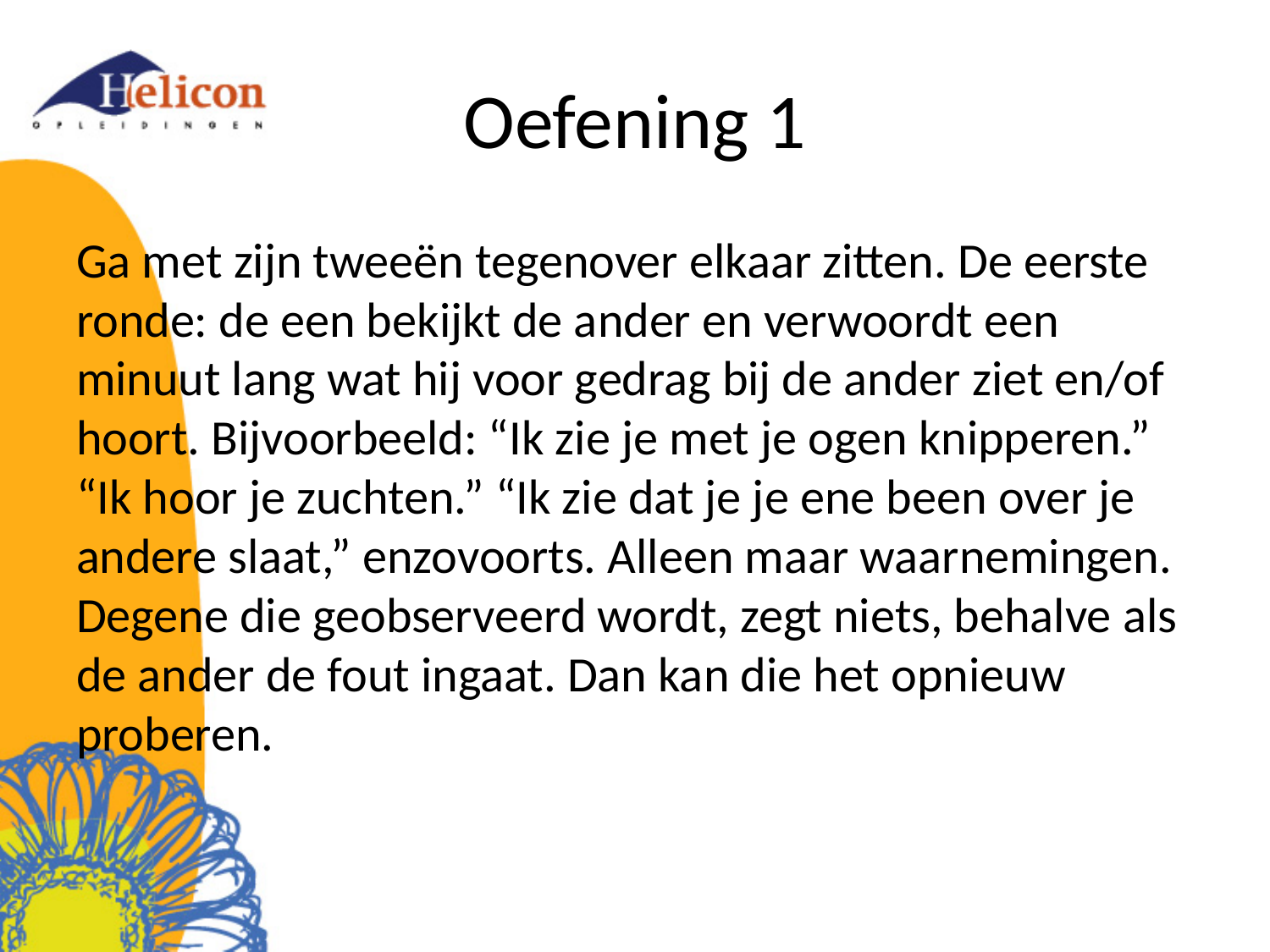

# Oefening 1
Ga met zijn tweeën tegenover elkaar zitten. De eerste ronde: de een bekijkt de ander en verwoordt een minuut lang wat hij voor gedrag bij de ander ziet en/of hoort. Bijvoorbeeld: “Ik zie je met je ogen knipperen.” “Ik hoor je zuchten.” “Ik zie dat je je ene been over je andere slaat,” enzovoorts. Alleen maar waarnemingen. Degene die geobserveerd wordt, zegt niets, behalve als de ander de fout ingaat. Dan kan die het opnieuw proberen.